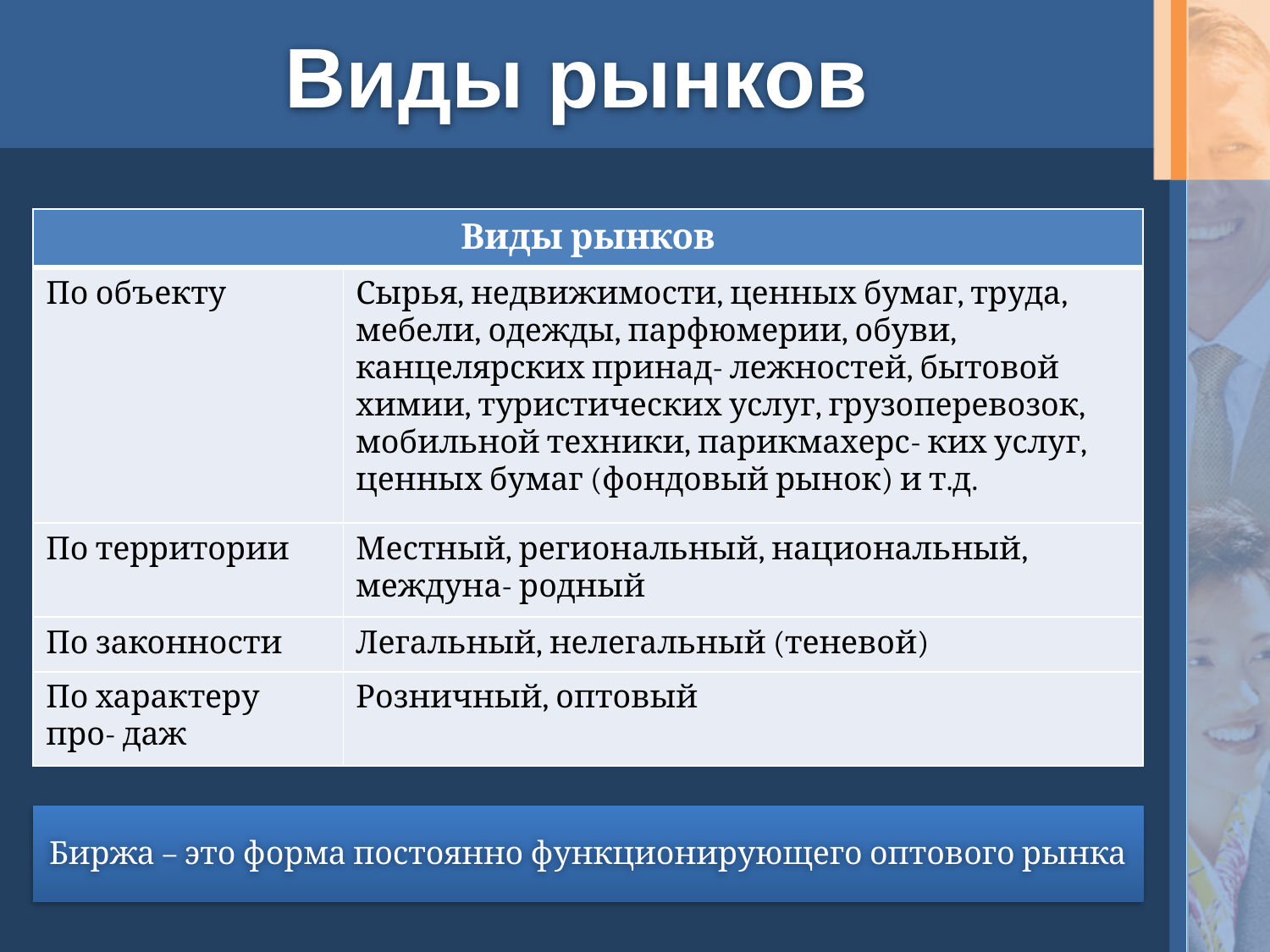

# Виды рынков
| Виды рынков |  |
| --- | --- |
| По объекту | Сырья, недвижимости, ценных бумаг, труда, мебели, одежды, парфюмерии, обуви, канцелярских принад- лежностей, бытовой химии, туристических услуг, грузоперевозок, мобильной техники, парикмахерс- ких услуг, ценных бумаг (фондовый рынок) и т.д. |
| По территории | Местный, региональный, национальный, междуна- родный |
| По законности | Легальный, нелегальный (теневой) |
| По характеру про- даж | Розничный, оптовый |

Биржа – это форма постоянно функционирующего оптового рынка